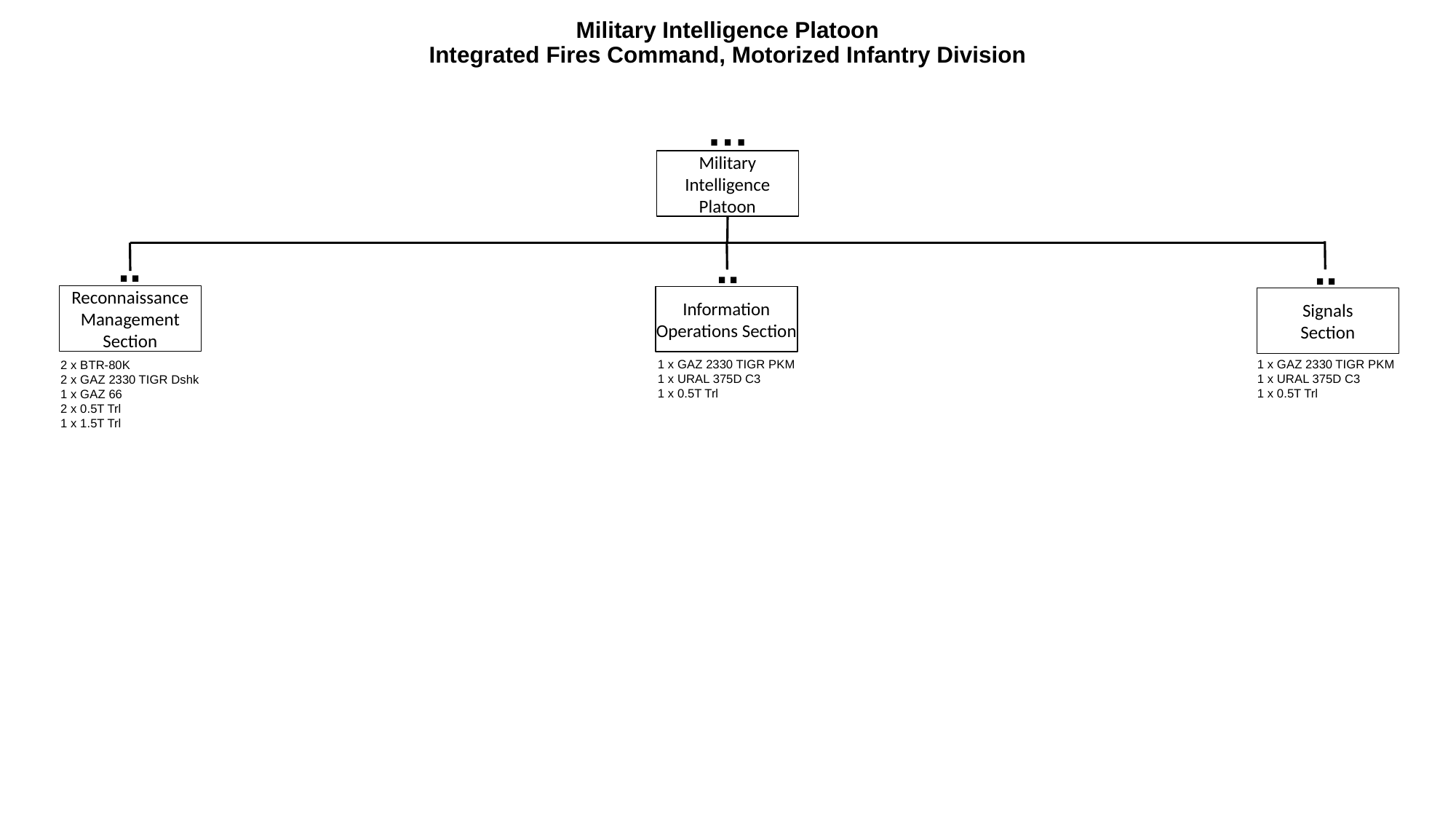

# Military Intelligence Platoon Integrated Fires Command, Motorized Infantry Division
…
Military Intelligence Platoon
..
..
..
Reconnaissance Management
Section
Information Operations Section
Signals
Section
1 x GAZ 2330 TIGR PKM
1 x URAL 375D C3
1 x 0.5T Trl
1 x GAZ 2330 TIGR PKM
1 x URAL 375D C3
1 x 0.5T Trl
2 x BTR-80K
2 x GAZ 2330 TIGR Dshk
1 x GAZ 66
2 x 0.5T Trl
1 x 1.5T Trl